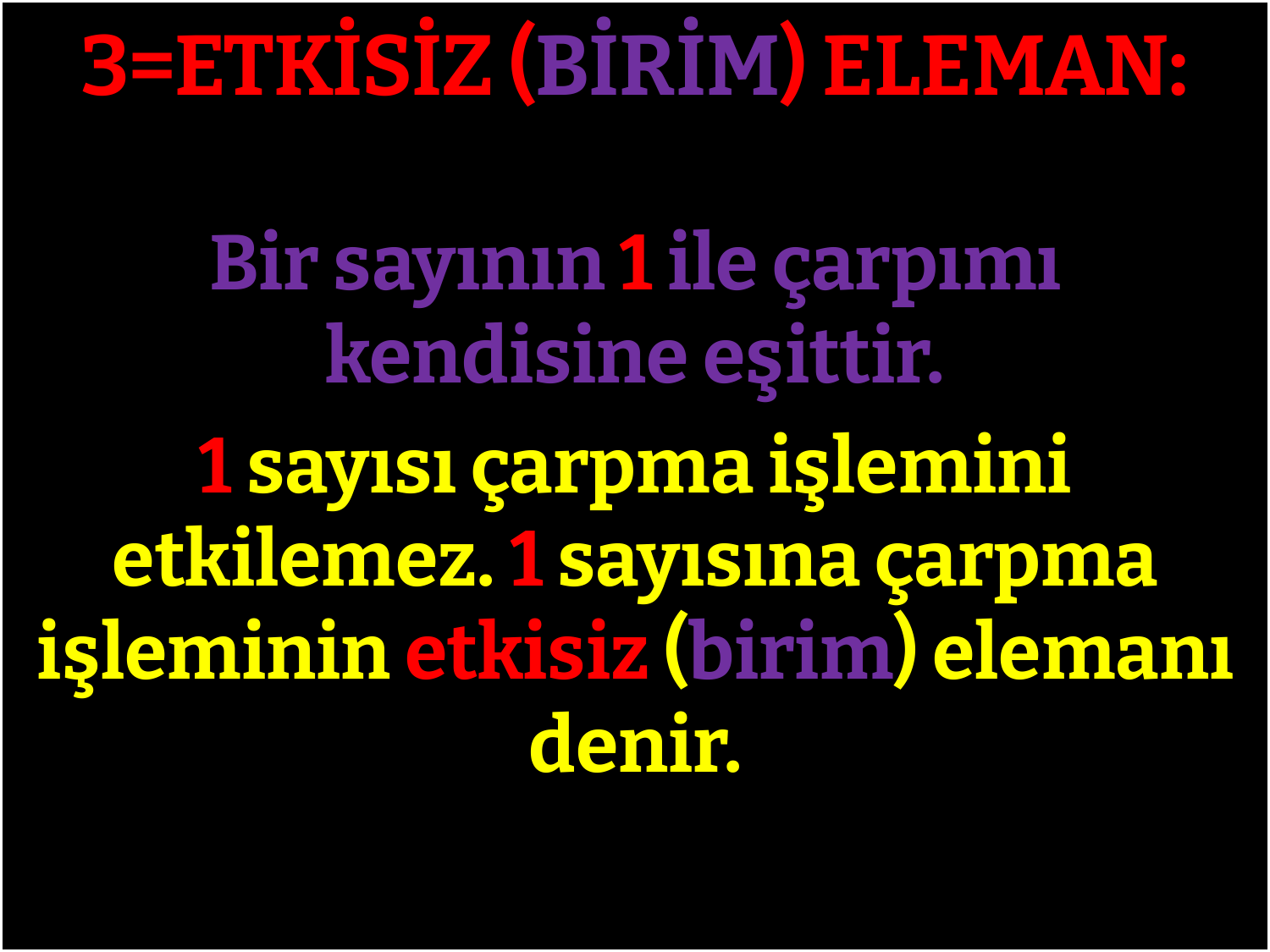

3=ETKİSİZ (BİRİM) ELEMAN:
Bir sayının 1 ile çarpımı kendisine eşittir.
#
1 sayısı çarpma işlemini etkilemez. 1 sayısına çarpma işleminin etkisiz (birim) elemanı denir.